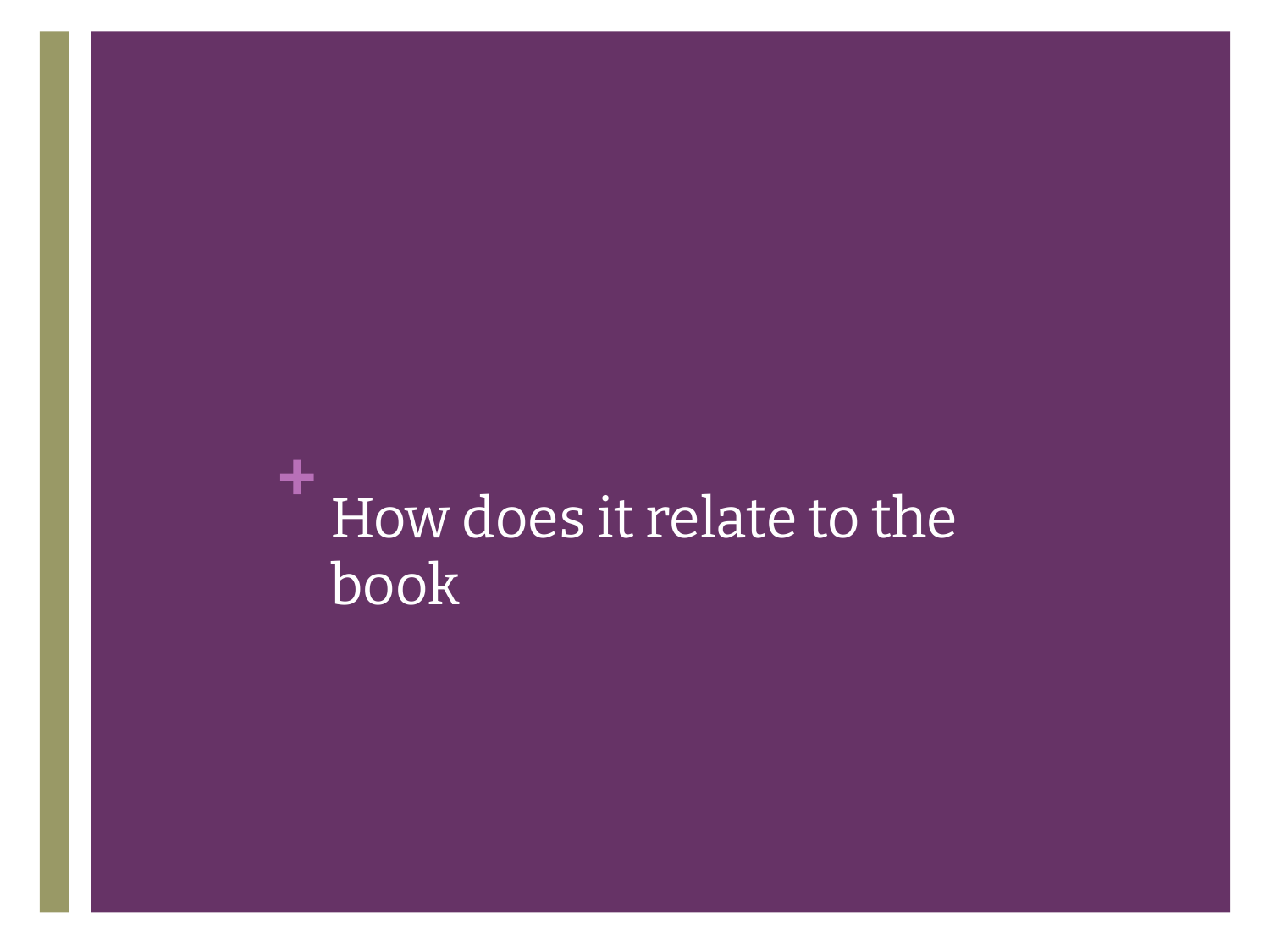

# How does it relate to the book